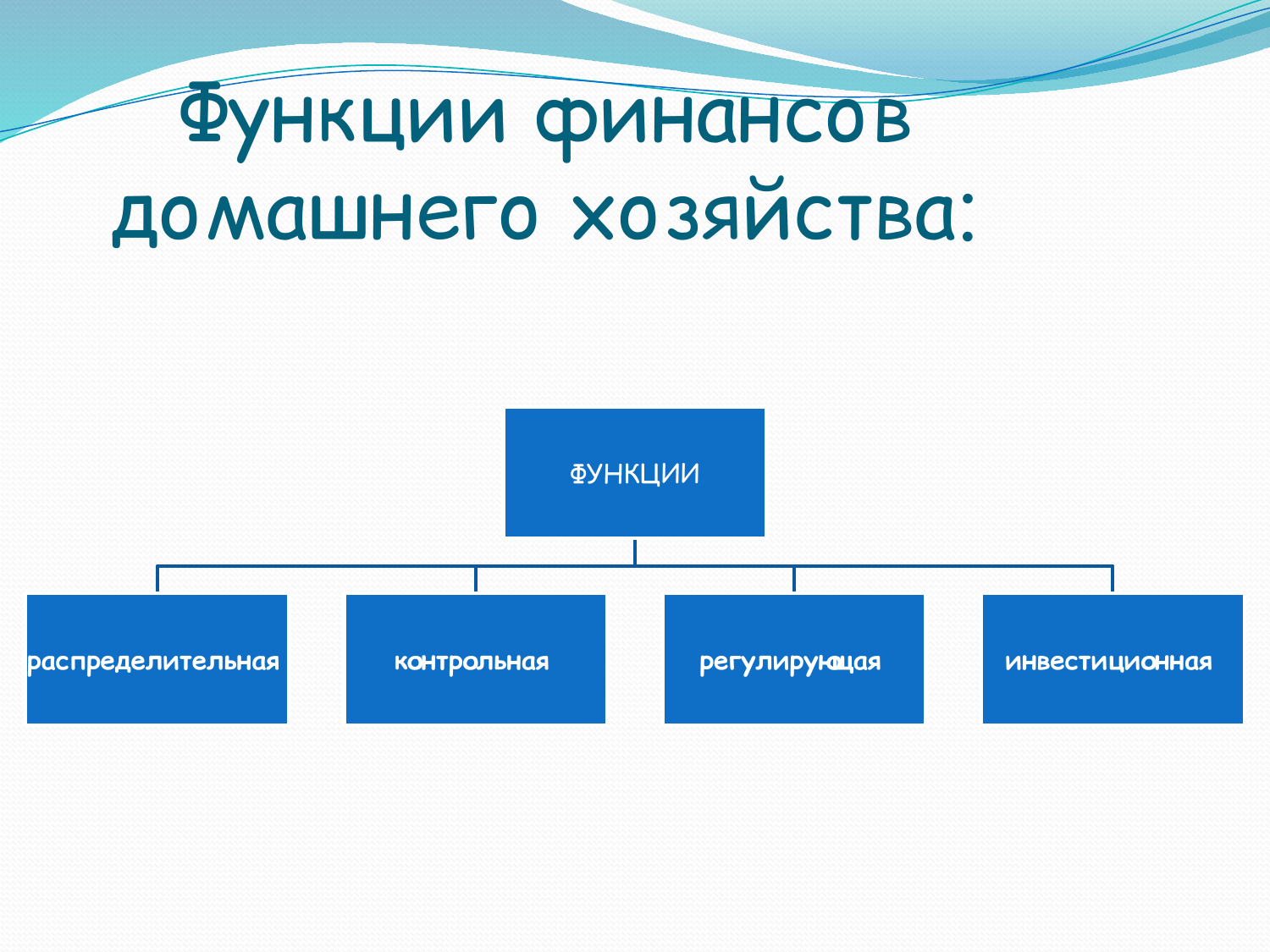

# Функции финансов домашнего хозяйства:

ФУНКЦИИ
распределительная
контрольная
регулирующая
инвестиционная